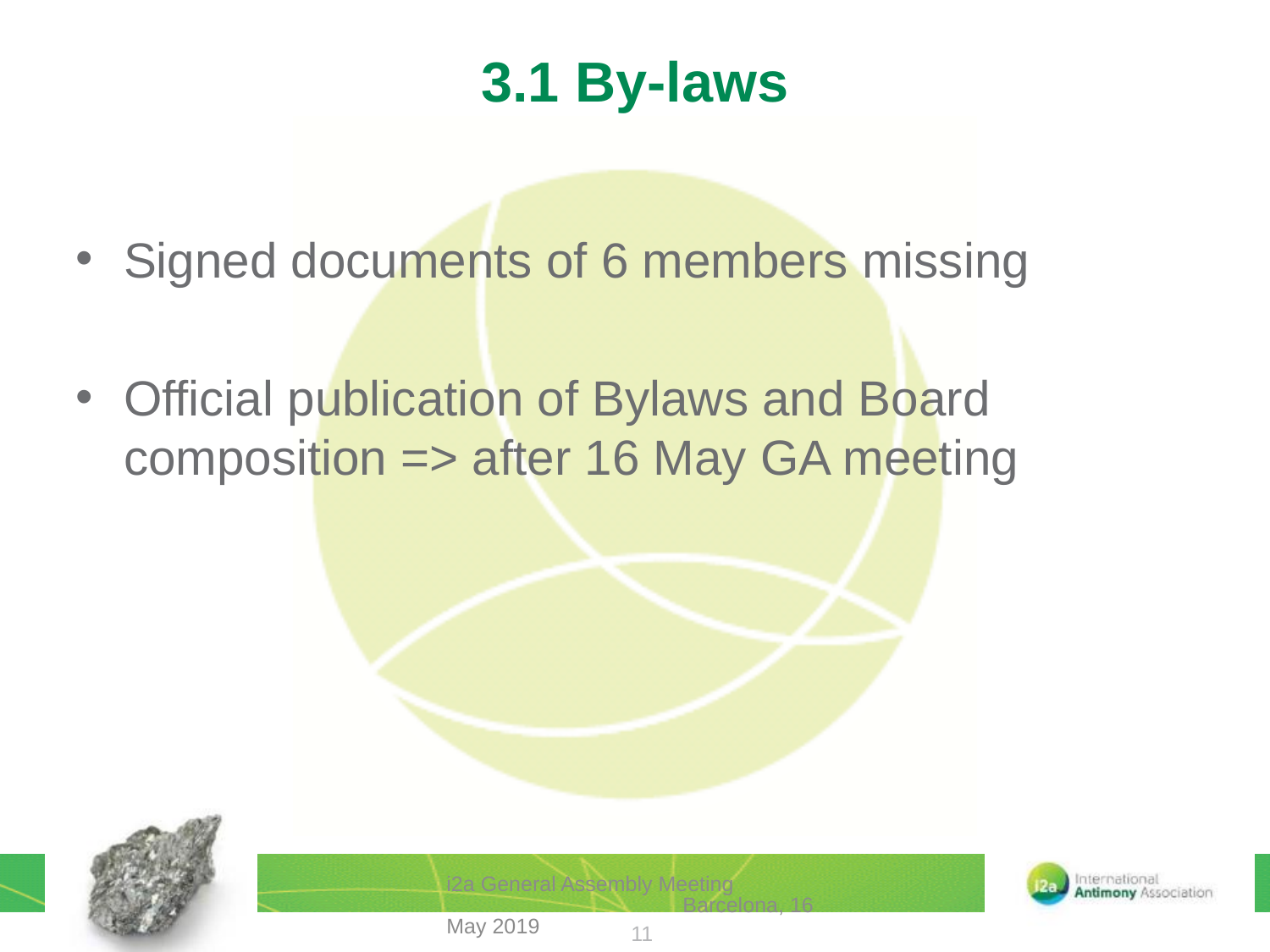

# 3.1 By-laws
Signed documents of 6 members missing

Official publication of Bylaws and Board composition => after 16 May GA meeting
i2a General Assembly Meeting                                                       Barcelona, 16 May 2019
11